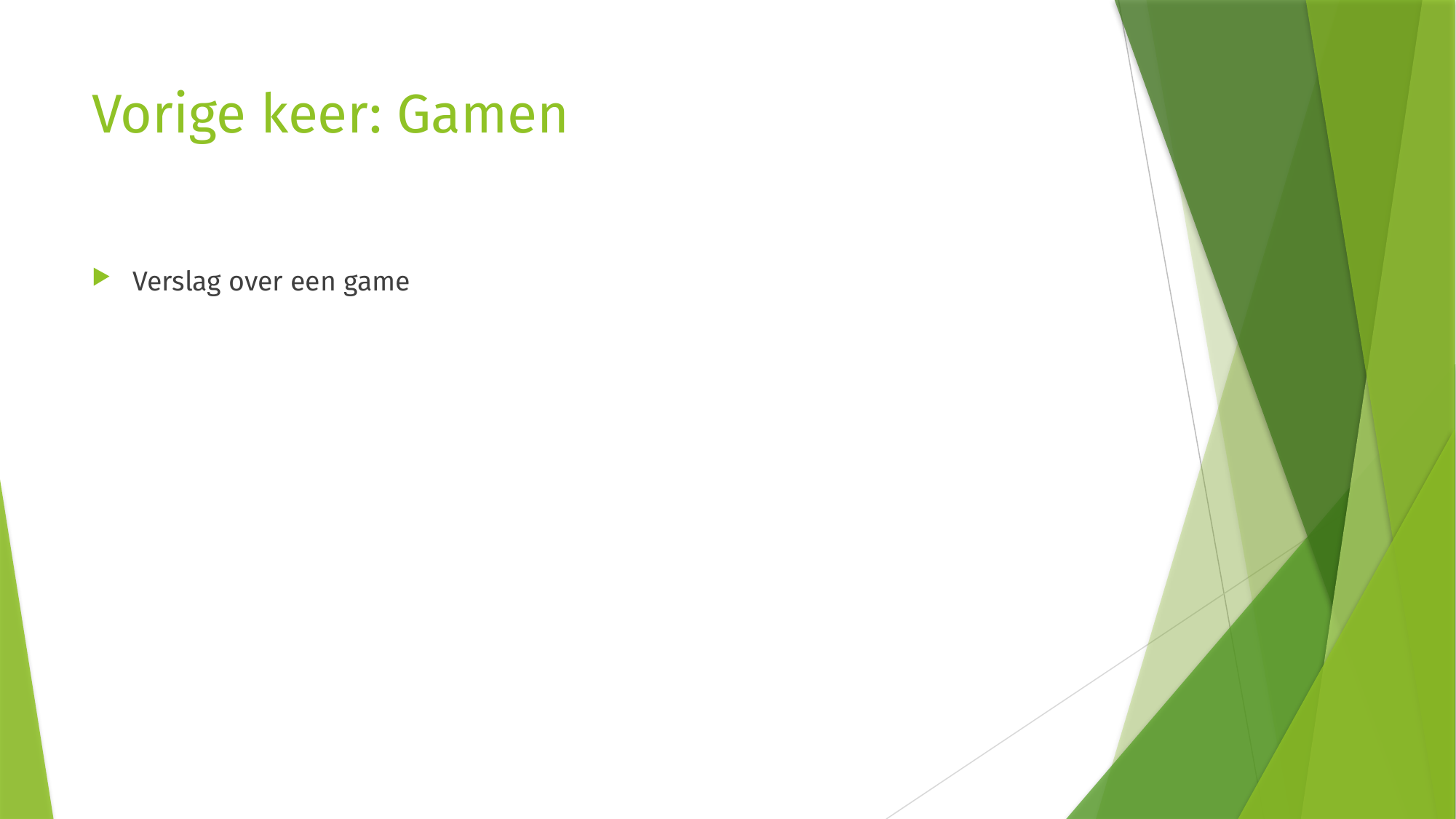

# Vorige keer: Gamen
Verslag over een game